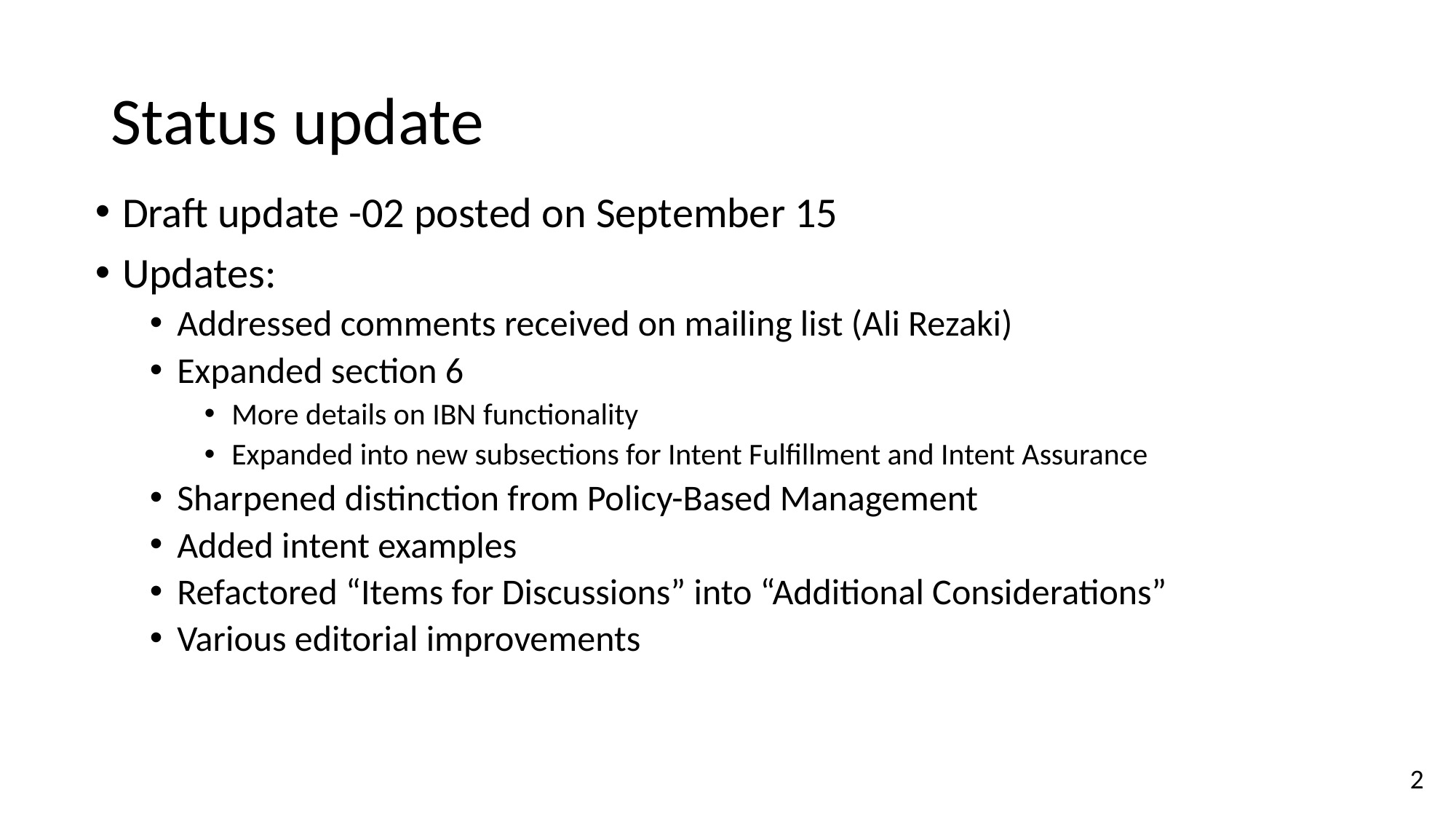

# Status update
Draft update -02 posted on September 15
Updates:
Addressed comments received on mailing list (Ali Rezaki)
Expanded section 6
More details on IBN functionality
Expanded into new subsections for Intent Fulfillment and Intent Assurance
Sharpened distinction from Policy-Based Management
Added intent examples
Refactored “Items for Discussions” into “Additional Considerations”
Various editorial improvements

2